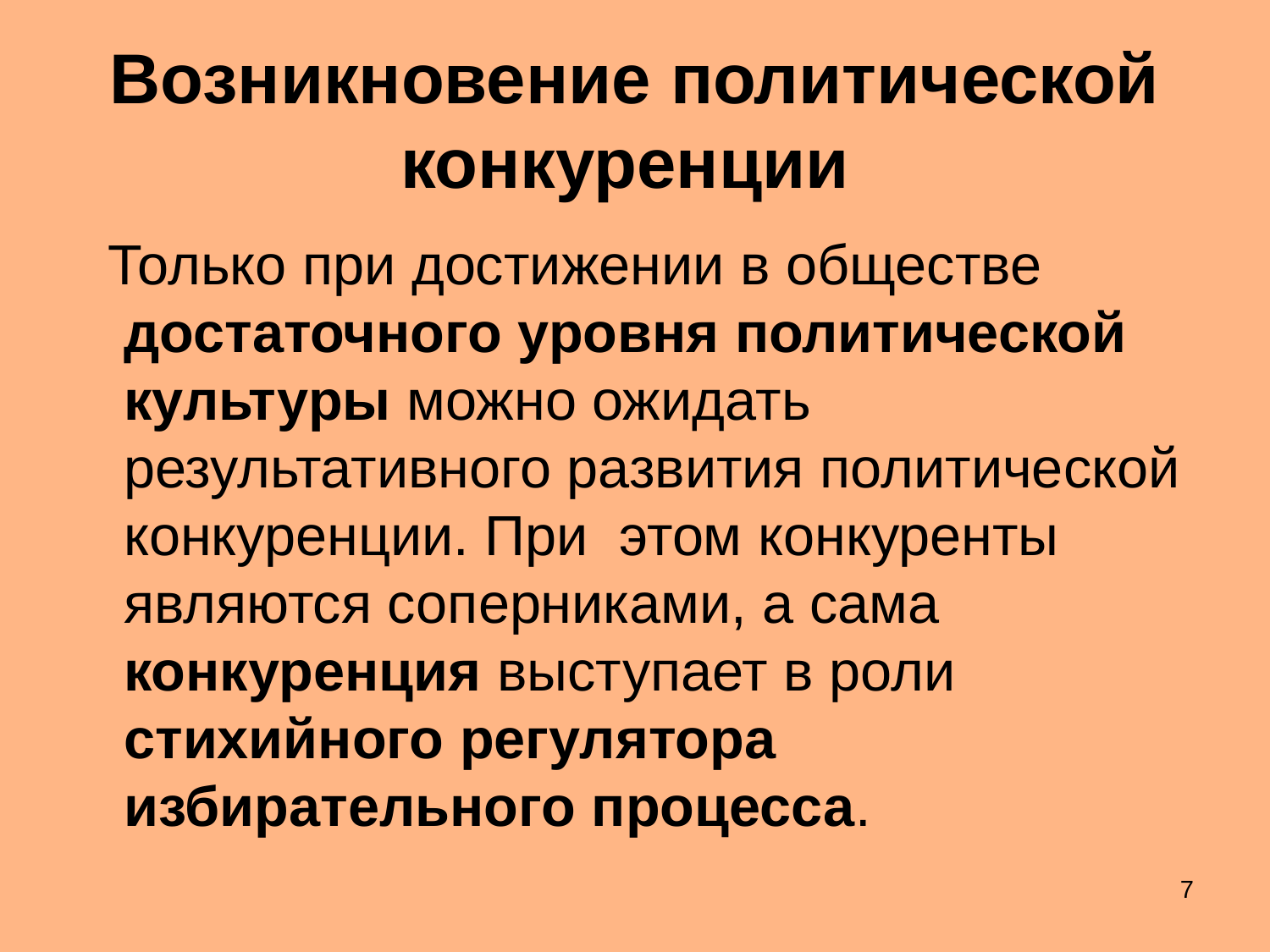

# Возникновение политической конкуренции
  Только при достижении в обществе достаточного уровня политической культуры можно ожидать результативного развития политической конкуренции. При  этом конкуренты являются соперниками, а сама конкуренция выступает в роли стихийного регулятора избирательного процесса.
7